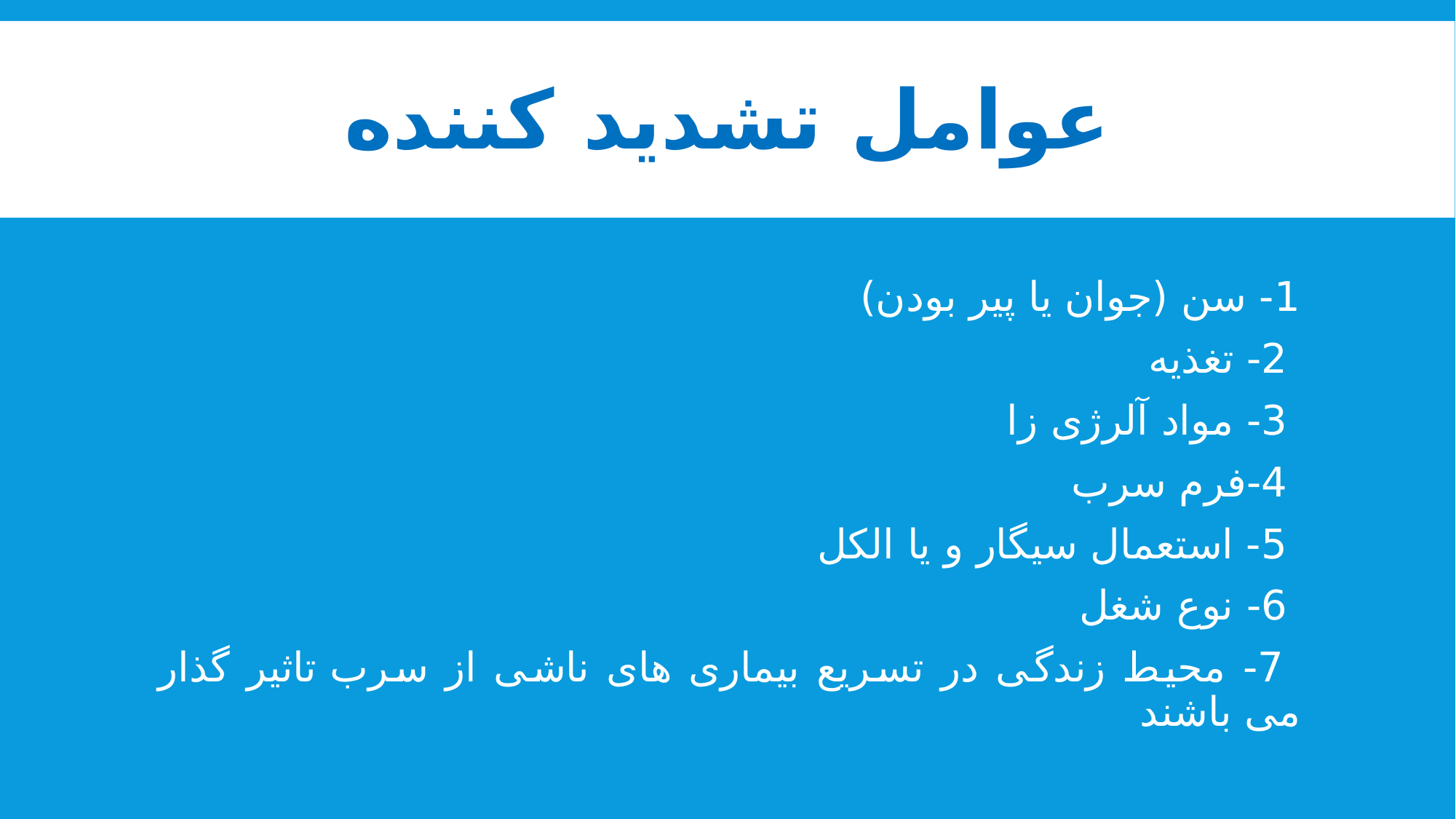

# عوامل تشدید کننده
1- سن (جوان یا پیر بودن)
 2- تغذیه
 3- مواد آلرژی زا
 4-فرم سرب
 5- استعمال سیگار و یا الکل
 6- نوع شغل
 7- محیط زندگی در تسریع بیماری های ناشی از سرب تاثیر گذار می باشند